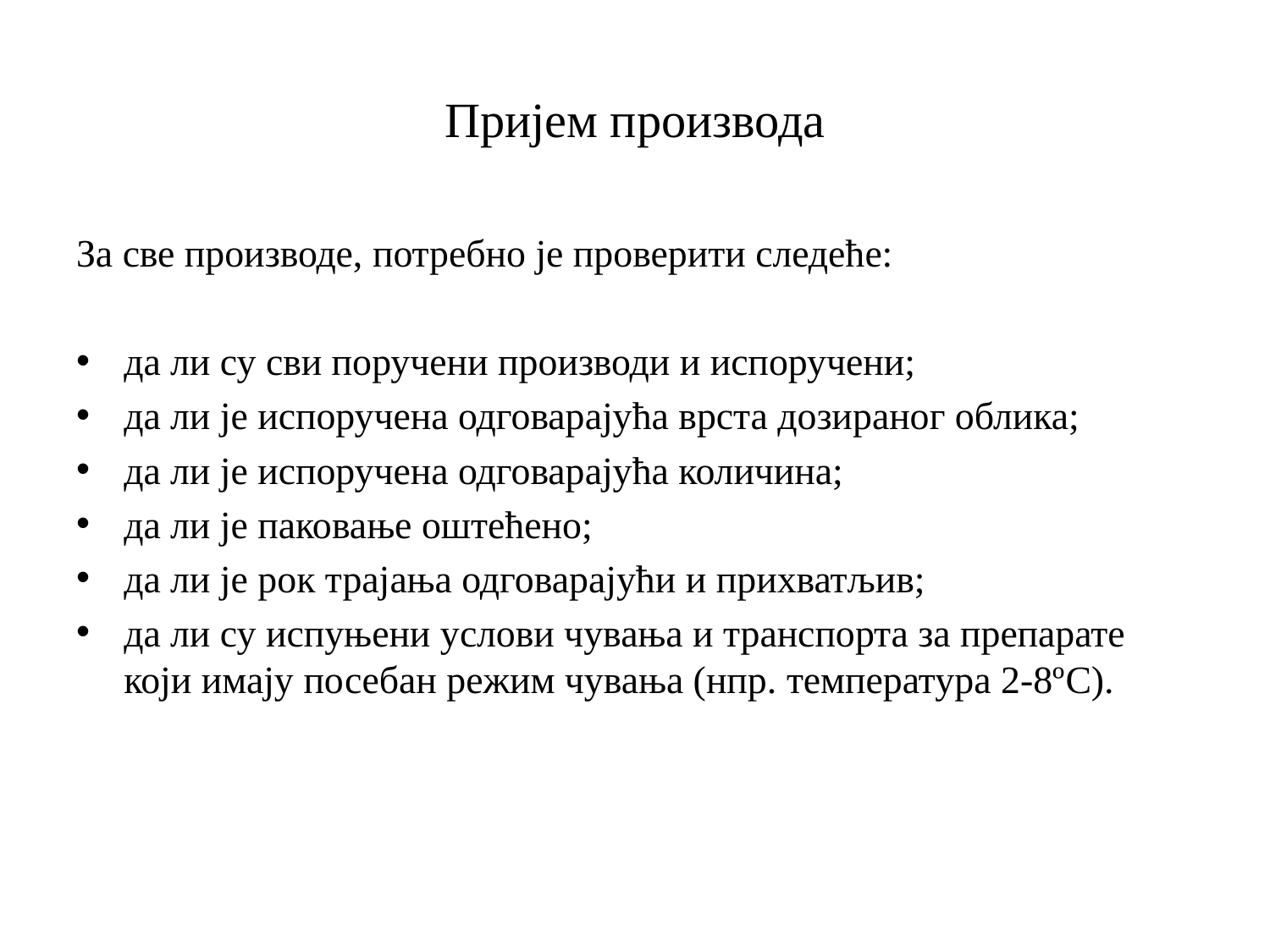

# Пријем производа
За све производе, потребно је проверити следеће:

да ли су сви поручени производи и испоручени;
да ли је испоручена одговарајућа врста дозираног облика;
да ли је испоручена одговарајућа количина;
да ли је паковање оштећено;
да ли је рок трајања одговарајући и прихватљив;
да ли су испуњени услови чувања и транспорта за препарате који имају посебан режим чувања (нпр. температура 2-8ºС).